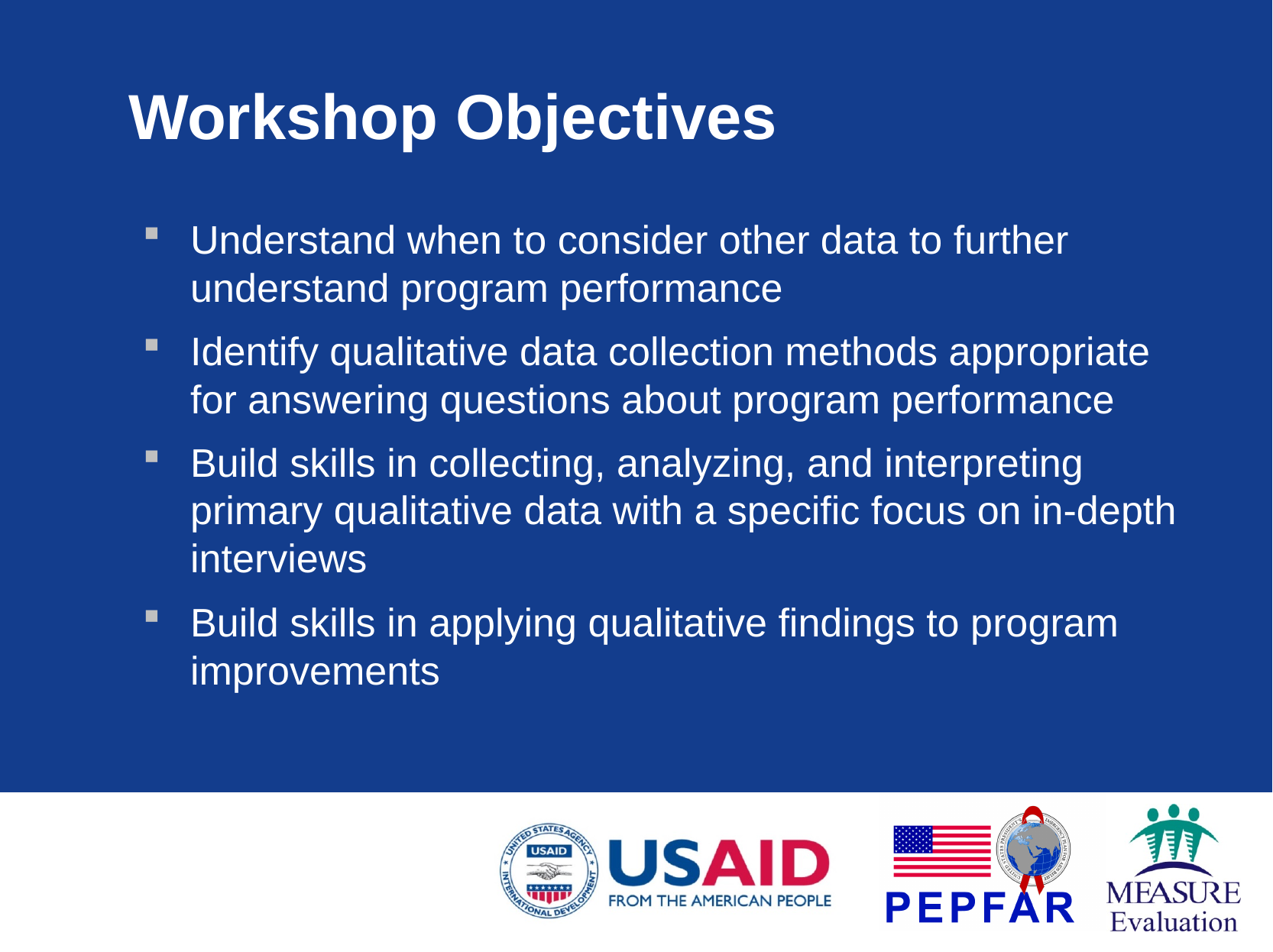

# Workshop Objectives
Understand when to consider other data to further understand program performance
Identify qualitative data collection methods appropriate for answering questions about program performance
Build skills in collecting, analyzing, and interpreting primary qualitative data with a specific focus on in-depth interviews
Build skills in applying qualitative findings to program improvements